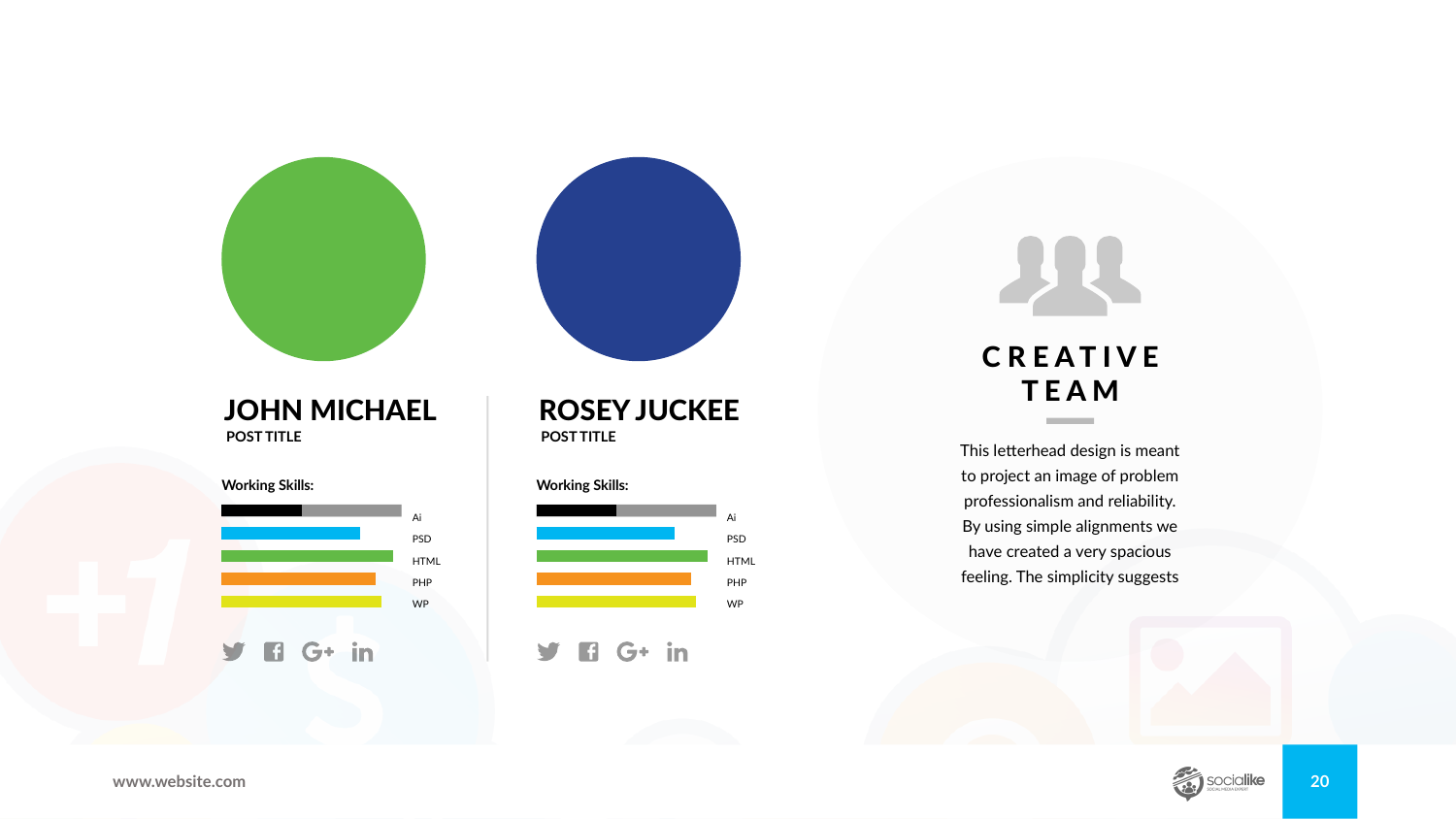

C R E A T I V E
T E A M
This letterhead design is meant to project an image of problem professionalism and reliability. By using simple alignments we have created a very spacious feeling. The simplicity suggests

ROSEY JUCKEE
JOHN MICHAEL
POST TITLE
POST TITLE
Working Skills:
Working Skills:
Ai
PSD
HTML
PHP
WP
Ai
PSD
HTML
PHP
WP

20
www.website.com